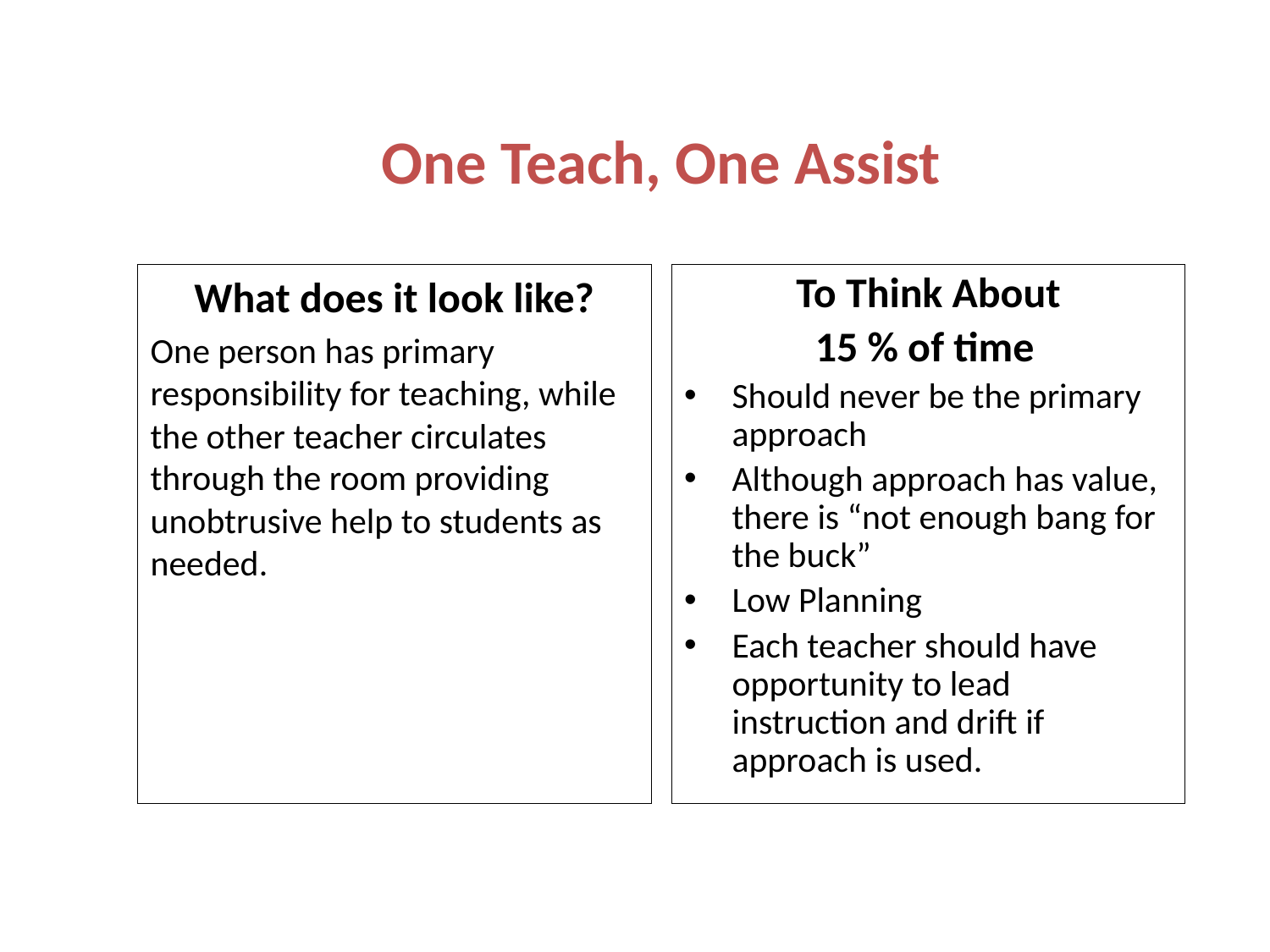

# One Teach, One Assist
What does it look like?
One person has primary responsibility for teaching, while the other teacher circulates through the room providing unobtrusive help to students as needed.
To Think About
15 % of time
Should never be the primary approach
Although approach has value, there is “not enough bang for the buck”
Low Planning
Each teacher should have opportunity to lead instruction and drift if approach is used.